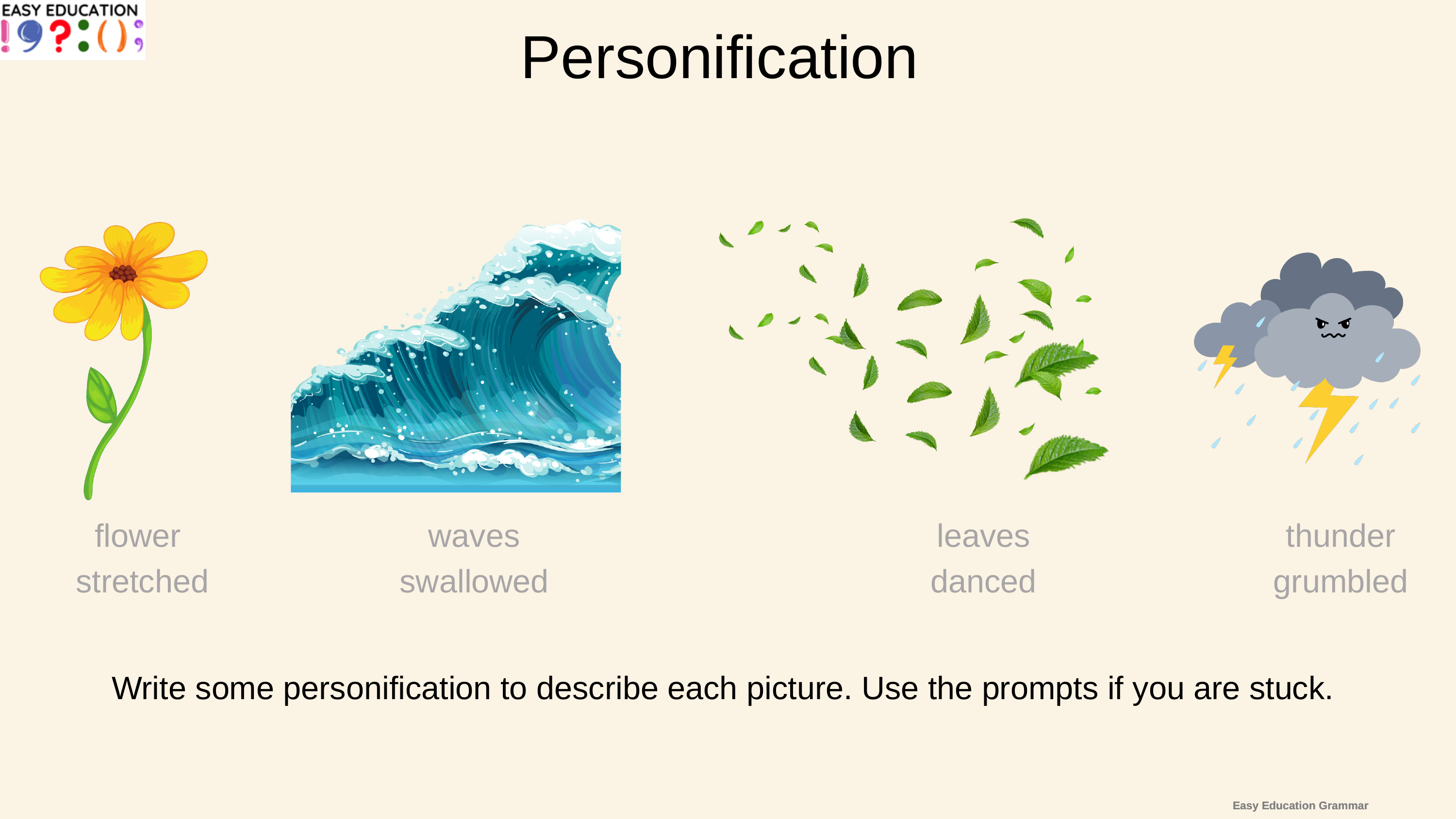

Personification

flower
stretched
waves
swallowed
leaves
danced
thunder
grumbled
Write some personification to describe each picture. Use the prompts if you are stuck.